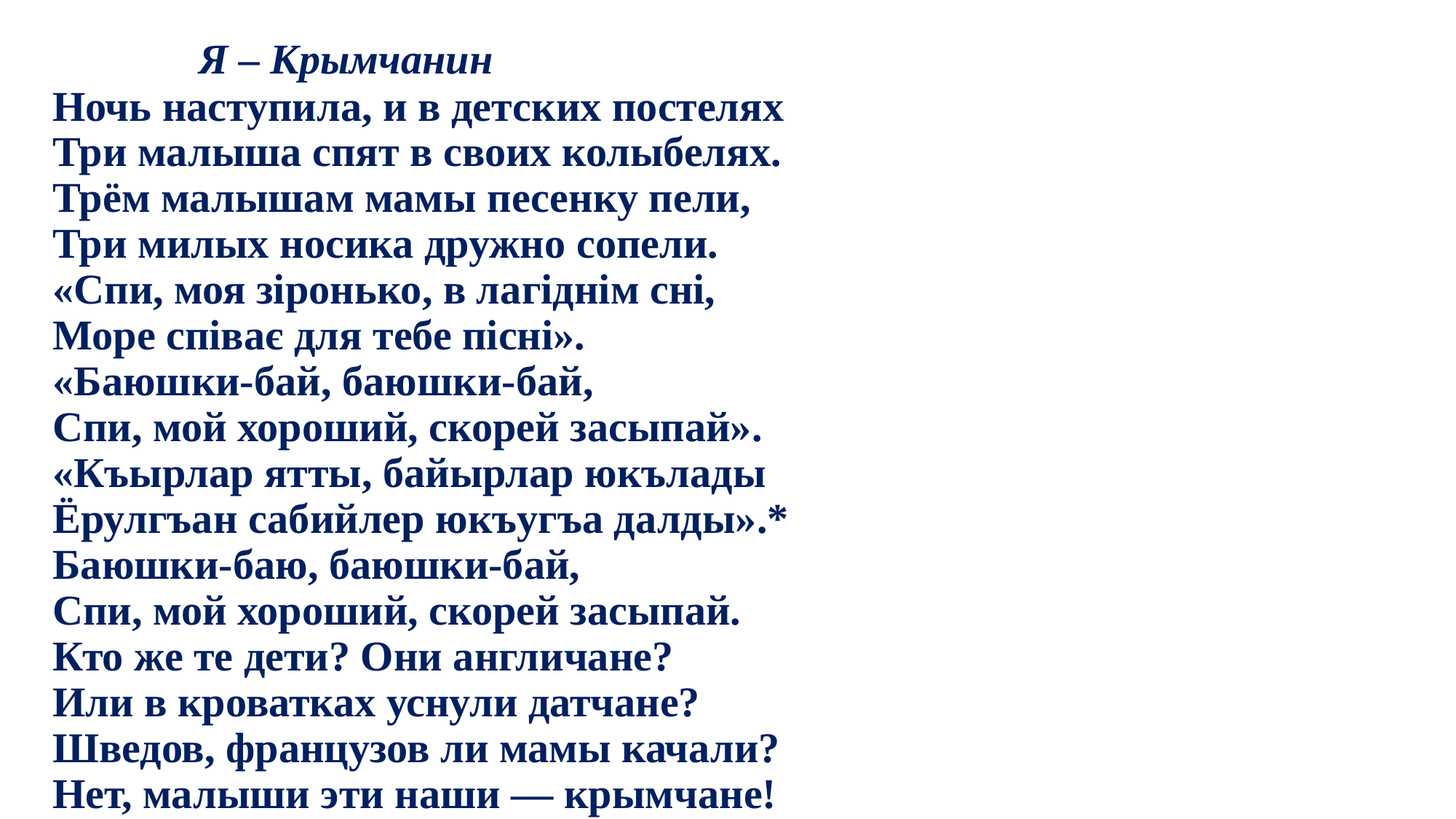

# Я – Крымчанин Ночь наступила, и в детских постелях Три малыша спят в своих колыбелях. Трём малышам мамы песенку пели, Три милых носика дружно сопели. «Спи, моя зіронько, в лагіднім сні, Море співає для тебе пісні». «Баюшки-бай, баюшки-бай, Спи, мой хороший, скорей засыпай». «Къырлар ятты, байырлар юкълады Ёрулгъан сабийлер юкъугъа далды».* Баюшки-баю, баюшки-бай, Спи, мой хороший, скорей засыпай. Кто же те дети? Они англичане? Или в кроватках уснули датчане? Шведов, французов ли мамы качали? Нет, малыши эти наши — крымчане!